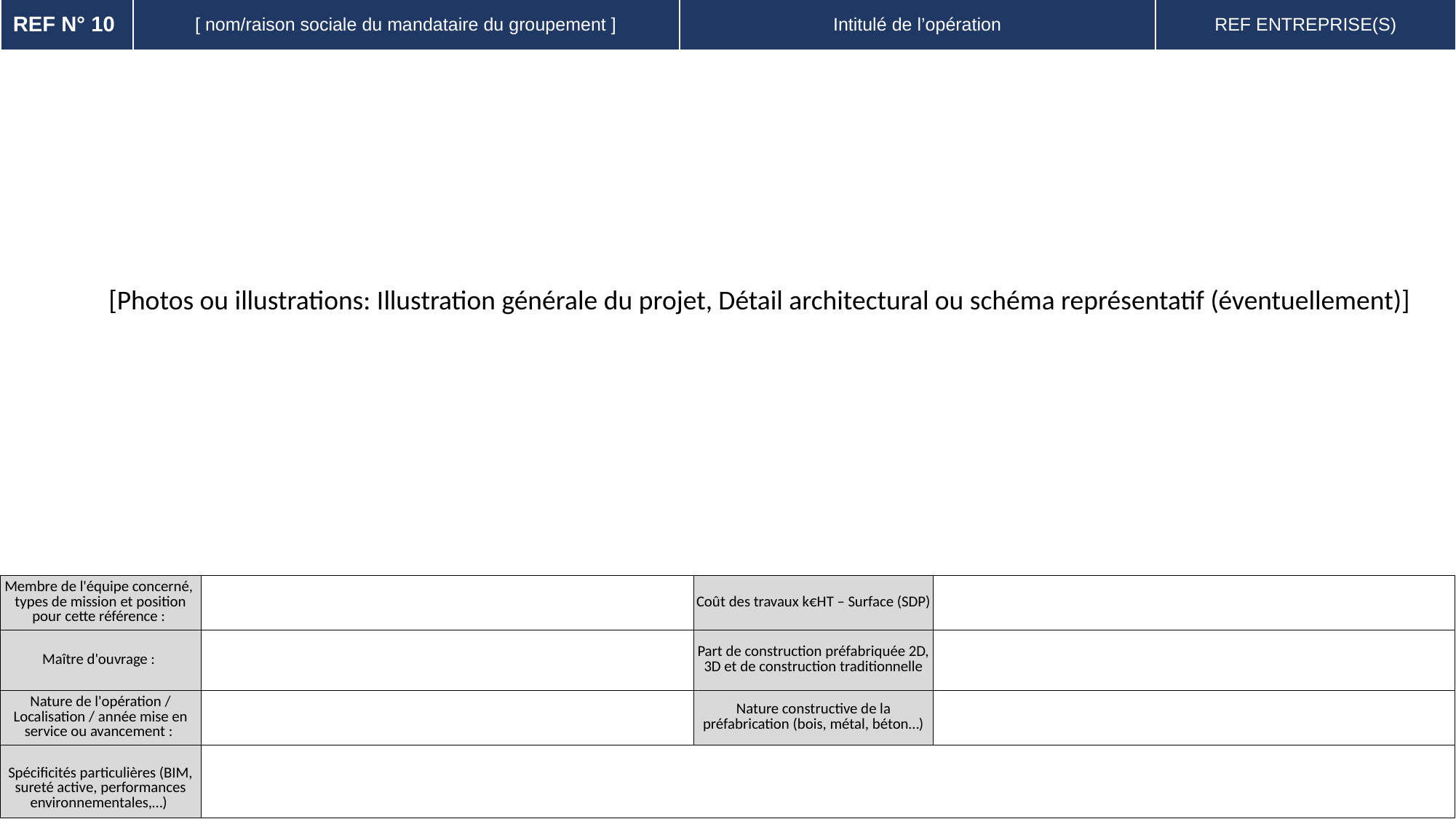

| REF N° 10 | [ nom/raison sociale du mandataire du groupement ] | Intitulé de l’opération | REF ENTREPRISE(S) |
| --- | --- | --- | --- |
[Photos ou illustrations: Illustration générale du projet, Détail architectural ou schéma représentatif (éventuellement)]
| Membre de l'équipe concerné, types de mission et position pour cette référence : |  | Coût des travaux k€HT – Surface (SDP) |  |
| --- | --- | --- | --- |
| Maître d'ouvrage : |  | Part de construction préfabriquée 2D, 3D et de construction traditionnelle |  |
| Nature de l'opération / Localisation / année mise en service ou avancement : |  | Nature constructive de la préfabrication (bois, métal, béton…) |  |
| Spécificités particulières (BIM, sureté active, performances environnementales,…) |  |  |  |